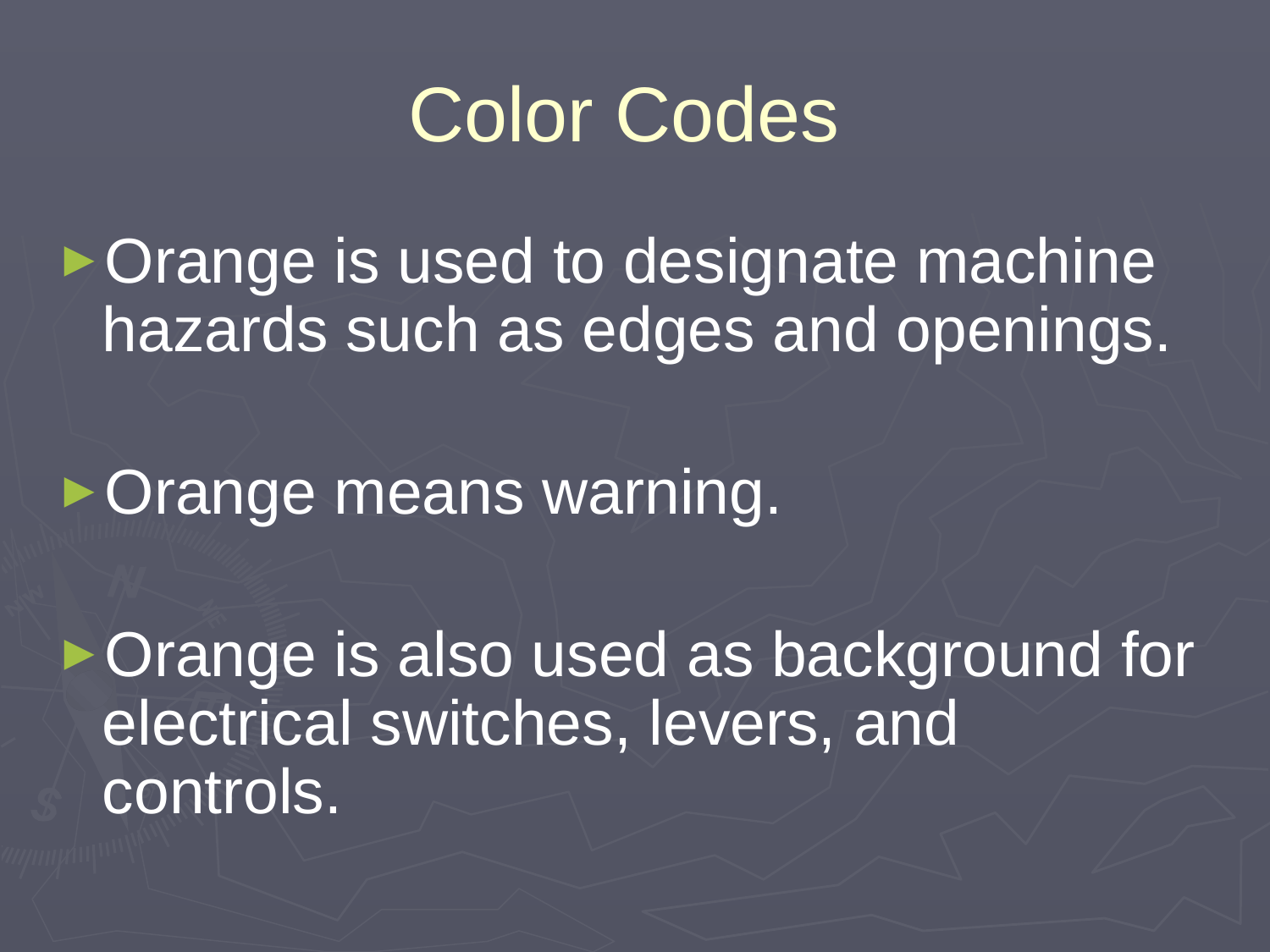

# Color Codes
Orange is used to designate machine hazards such as edges and openings.

Orange means warning.

Orange is also used as background for electrical switches, levers, and controls.